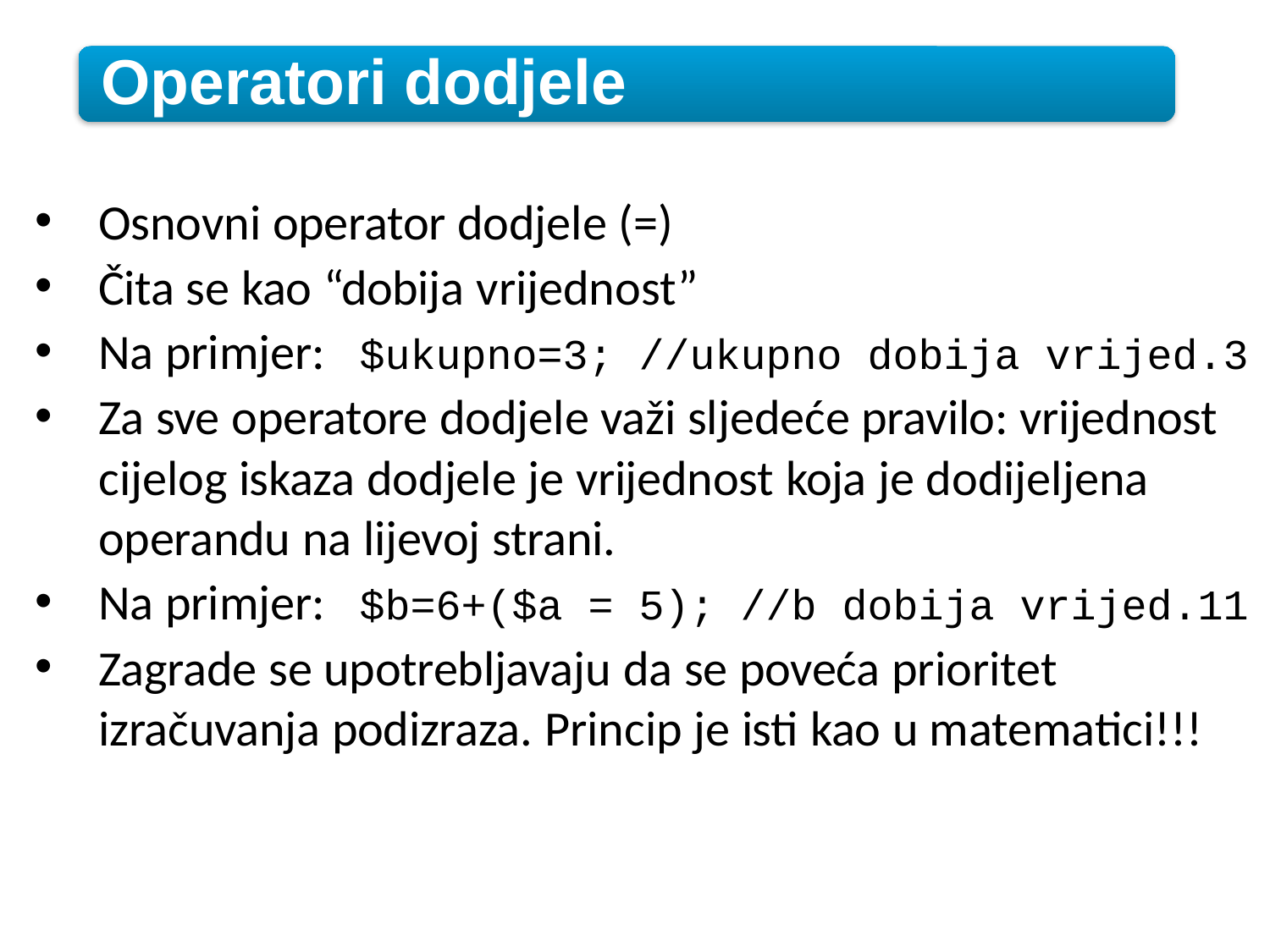

Operatori dodjele
Osnovni operator dodjele (=)
Čita se kao “dobija vrijednost”
Na primjer: $ukupno=3; //ukupno dobija vrijed.3
Za sve operatore dodjele važi sljedeće pravilo: vrijednost cijelog iskaza dodjele je vrijednost koja je dodijeljena operandu na lijevoj strani.
Na primjer: $b=6+($a = 5); //b dobija vrijed.11
Zagrade se upotrebljavaju da se poveća prioritet izračuvanja podizraza. Princip je isti kao u matematici!!!